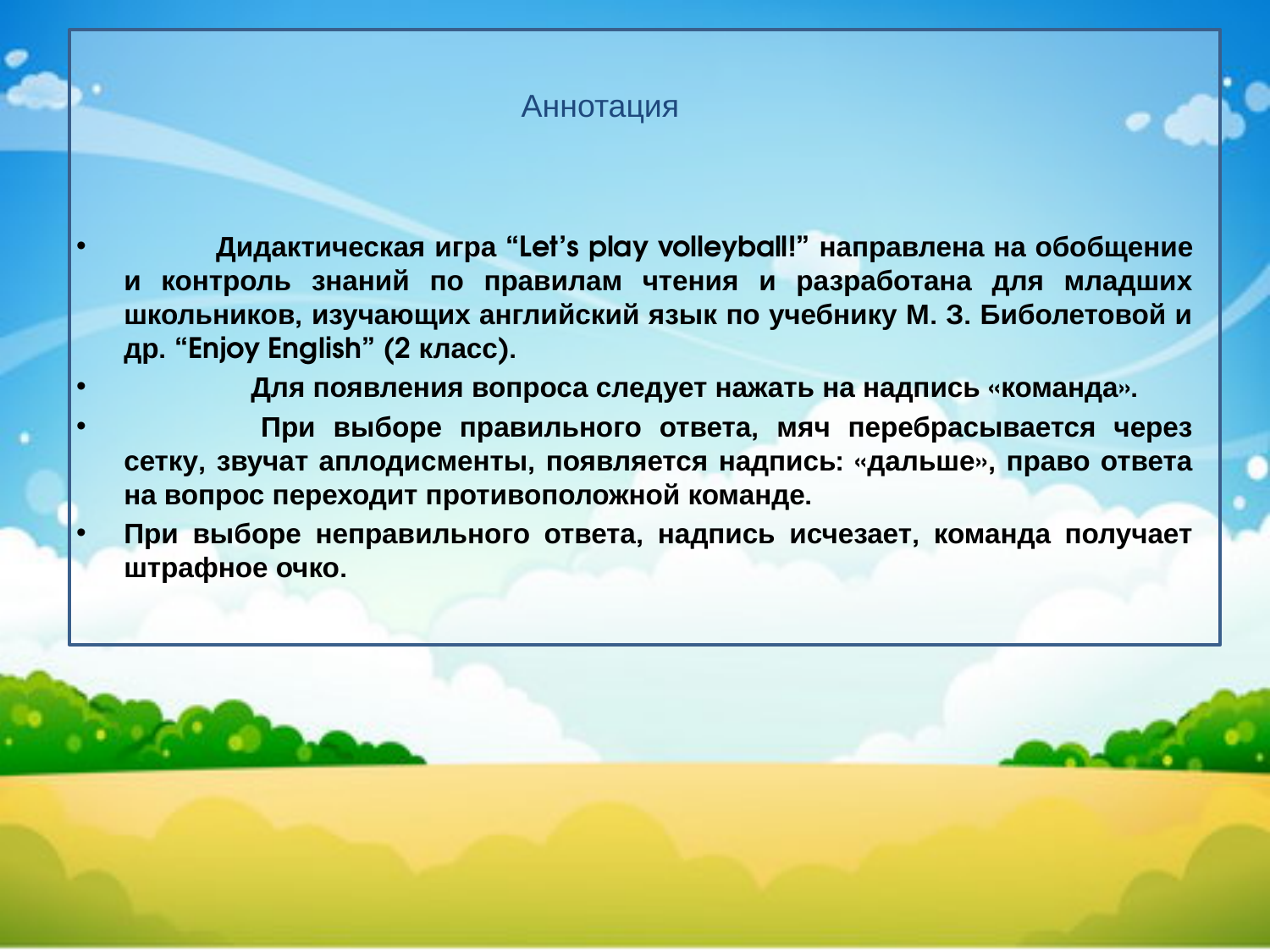

Аннотация

          Дидактическая игра “Let’s play volleyball!” направлена на обобщение и контроль знаний по правилам чтения и разработана для младших школьников, изучающих английский язык по учебнику М. З. Биболетовой и др. “Enjoy English” (2 класс).
	Для появления вопроса следует нажать на надпись «команда».
 	При выборе правильного ответа, мяч перебрасывается через сетку, звучат аплодисменты, появляется надпись: «дальше», право ответа на вопрос переходит противоположной команде.
При выборе неправильного ответа, надпись исчезает, команда получает штрафное очко.